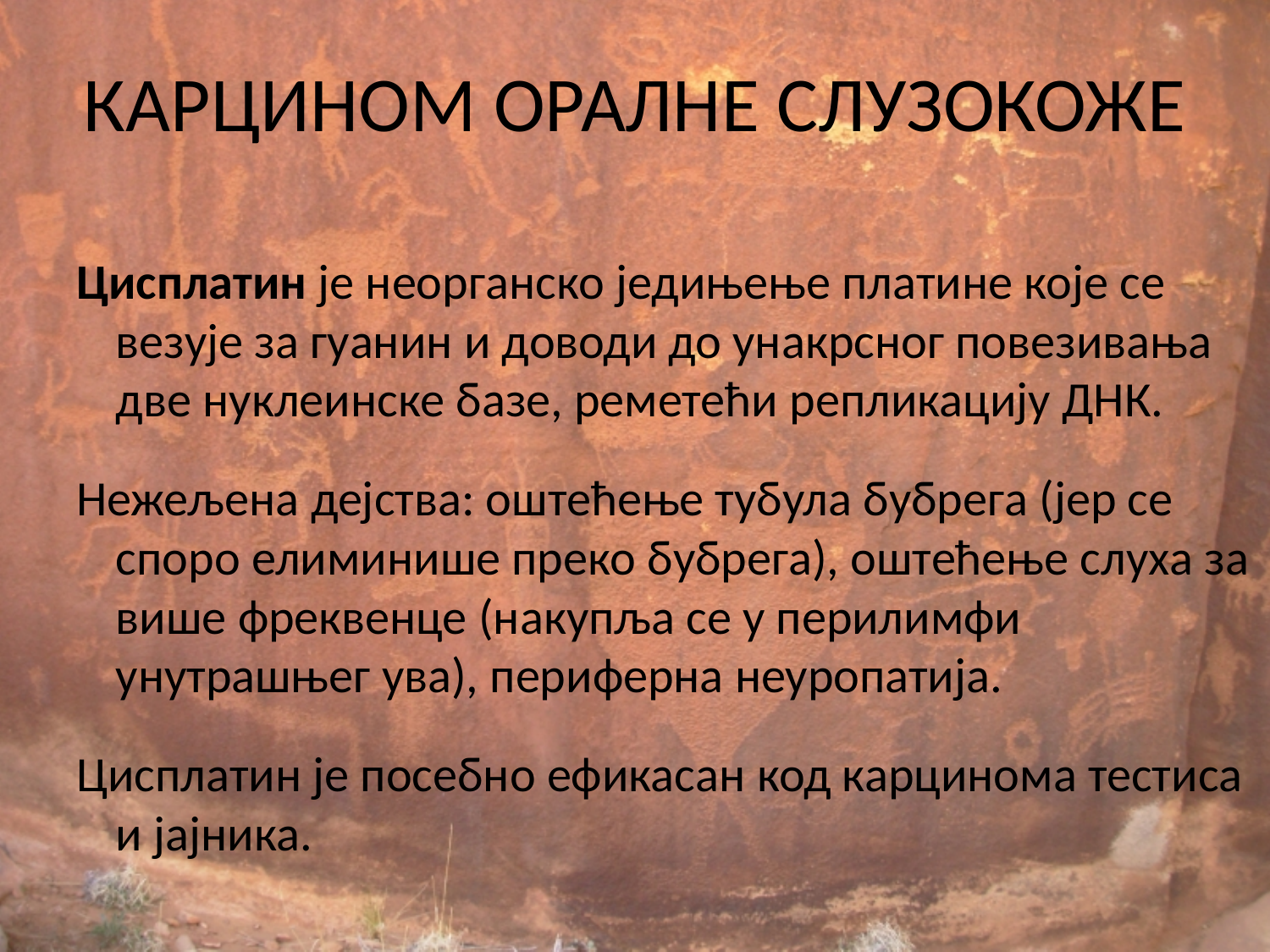

# КАРЦИНОМ ОРАЛНЕ СЛУЗОКОЖЕ
Цисплатин је неорганско једињење платине које се везује за гуанин и доводи до унакрсног повезивања две нуклеинске базе, реметећи репликацију ДНК.

Нежељена дејства: оштећење тубула бубрега (јер се споро елиминише преко бубрега), оштећење слуха за више фреквенце (накупља се у перилимфи унутрашњег ува), периферна неуропатија.

Цисплатин је посебно ефикасан код карцинома тестиса и јајника.